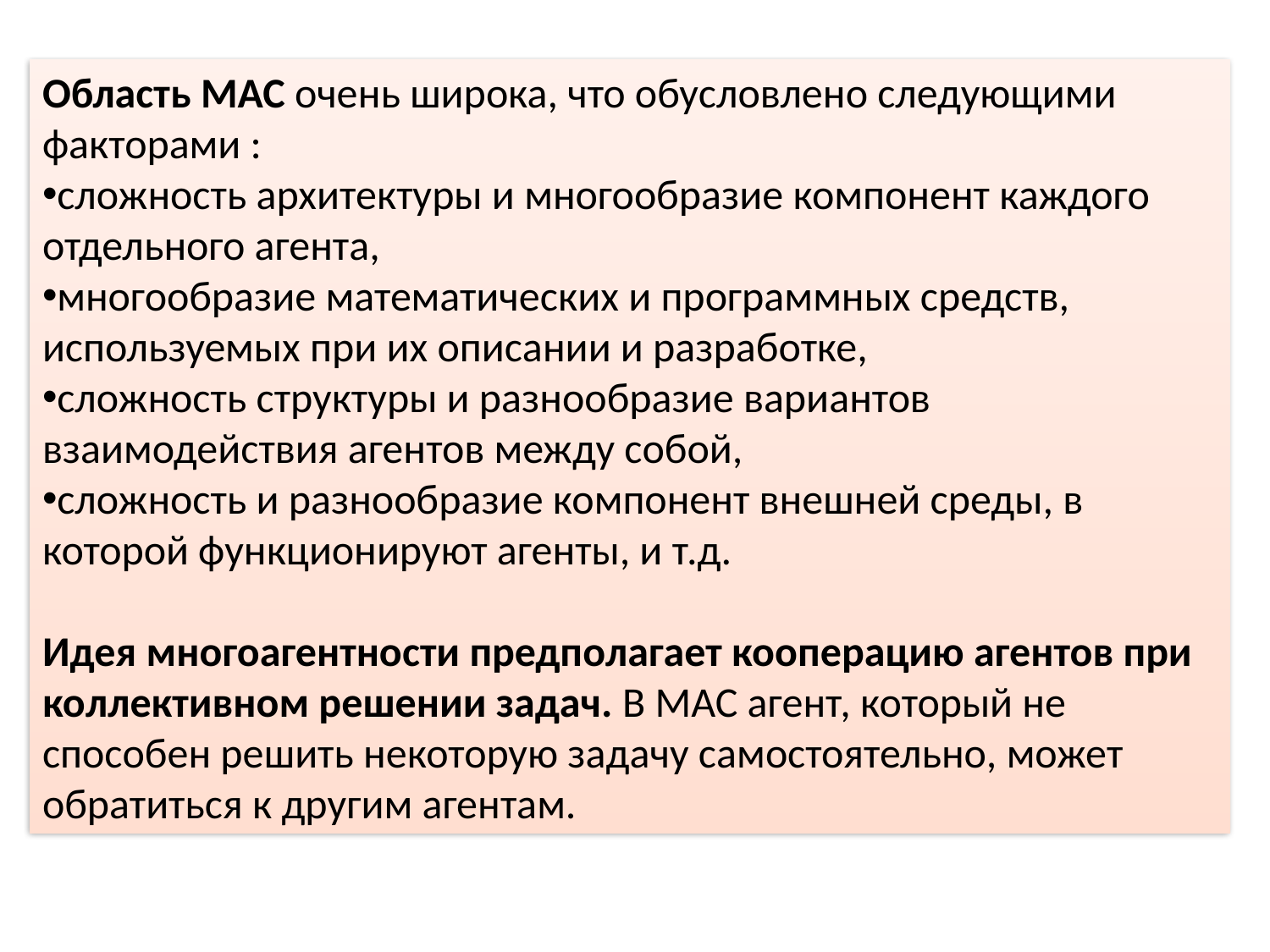

Область MAC очень широка, что обусловлено следующими факторами :
сложность архитектуры и многообразие компонент каждого отдельного агента,
многообразие математических и программных средств, используемых при их описании и разработке,
сложность структуры и разнообразие вариантов взаимодействия агентов между собой,
сложность и разнообразие компонент внешней среды, в которой функционируют агенты, и т.д.

Идея многоагентности предполагает кооперацию агентов при коллективном решении задач. В MAC агент, который не способен решить некоторую задачу самостоятельно, может обратиться к другим агентам.